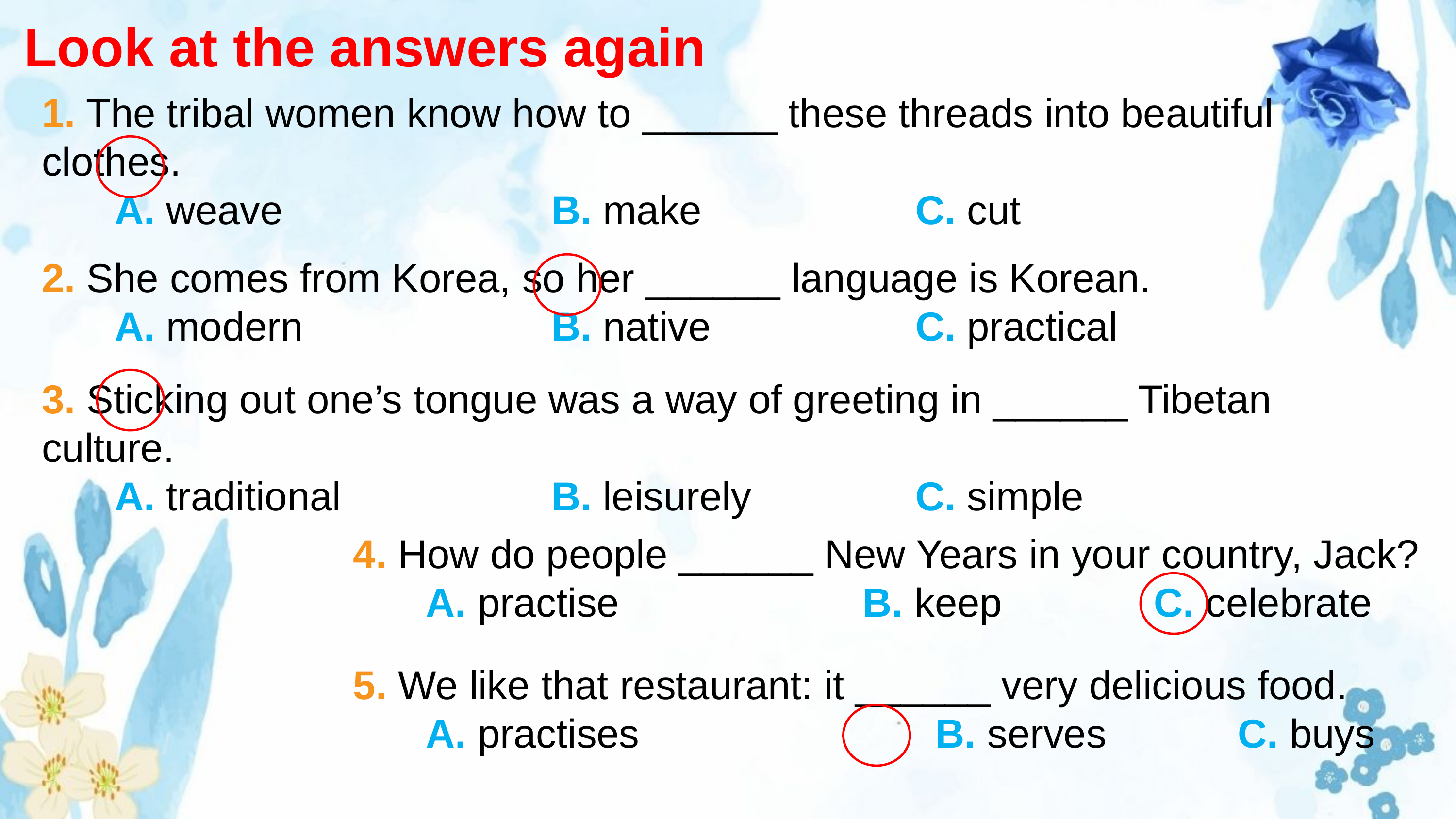

Look at the answers again
1. The tribal women know how to ______ these threads into beautiful clothes.
	A. weave 				B. make		 	C. cut

2. She comes from Korea, so her ______ language is Korean.
	A. modern 				B. native			C. practical

3. Sticking out one’s tongue was a way of greeting in ______ Tibetan culture.
	A. traditional 			B. leisurely			C. simple

4. How do people ______ New Years in your country, Jack?
	A. practise 				B. keep		 	C. celebrate

5. We like that restaurant: it ______ very delicious food.
	A. practises 				B. serves		 C. buys